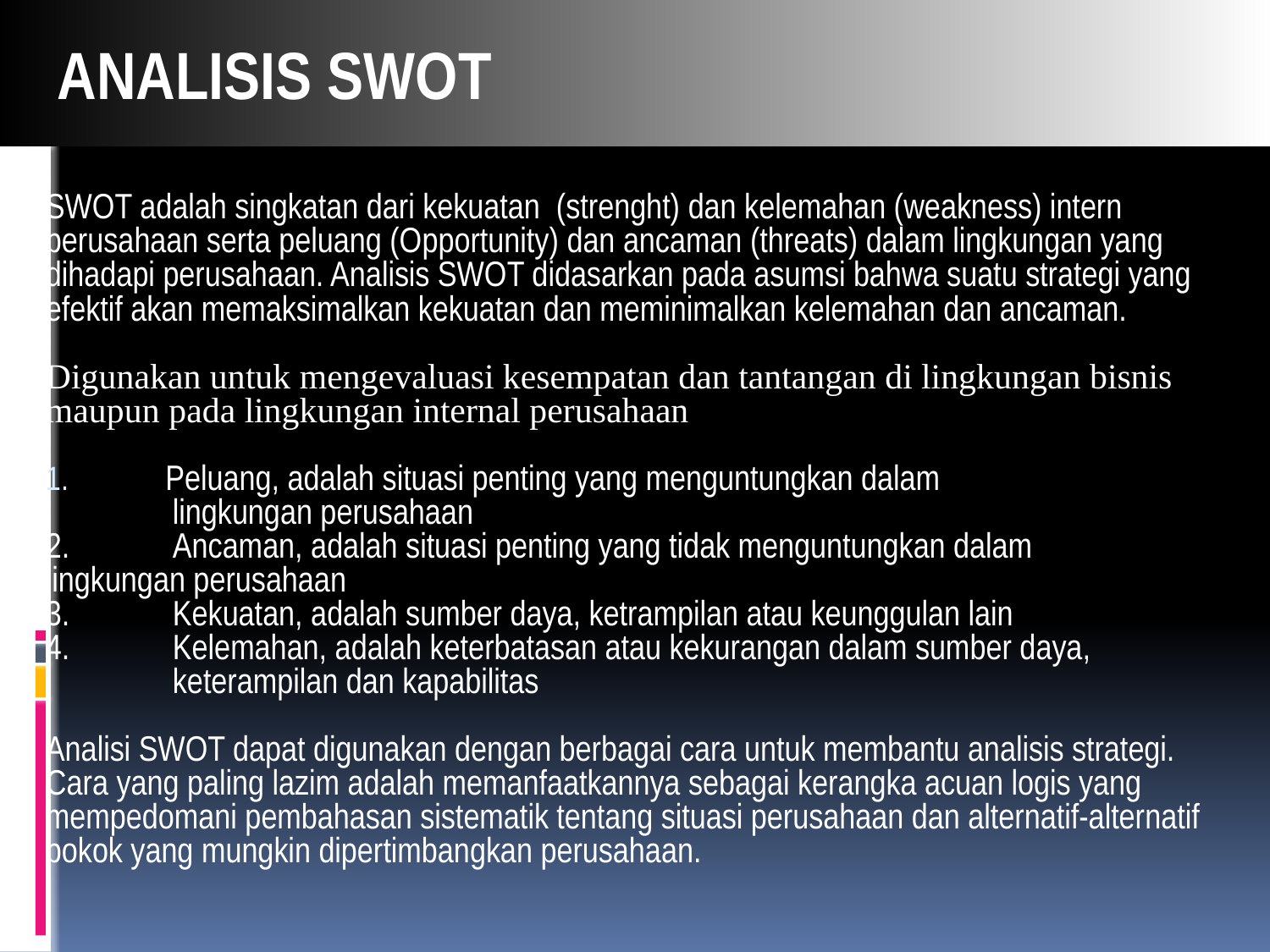

# Analisis SWOT
SWOT adalah singkatan dari kekuatan  (strenght) dan kelemahan (weakness) intern perusahaan serta peluang (Opportunity) dan ancaman (threats) dalam lingkungan yang dihadapi perusahaan. Analisis SWOT didasarkan pada asumsi bahwa suatu strategi yang efektif akan memaksimalkan kekuatan dan meminimalkan kelemahan dan ancaman.

Digunakan untuk mengevaluasi kesempatan dan tantangan di lingkungan bisnis maupun pada lingkungan internal perusahaan

      Peluang, adalah situasi penting yang menguntungkan dalam
 	lingkungan perusahaan
2.	Ancaman, adalah situasi penting yang tidak menguntungkan dalam 		lingkungan perusahaan
3.	Kekuatan, adalah sumber daya, ketrampilan atau keunggulan lain
4.	Kelemahan, adalah keterbatasan atau kekurangan dalam sumber daya,
   	keterampilan dan kapabilitas

Analisi SWOT dapat digunakan dengan berbagai cara untuk membantu analisis strategi. Cara yang paling lazim adalah memanfaatkannya sebagai kerangka acuan logis yang mempedomani pembahasan sistematik tentang situasi perusahaan dan alternatif-alternatif pokok yang mungkin dipertimbangkan perusahaan.